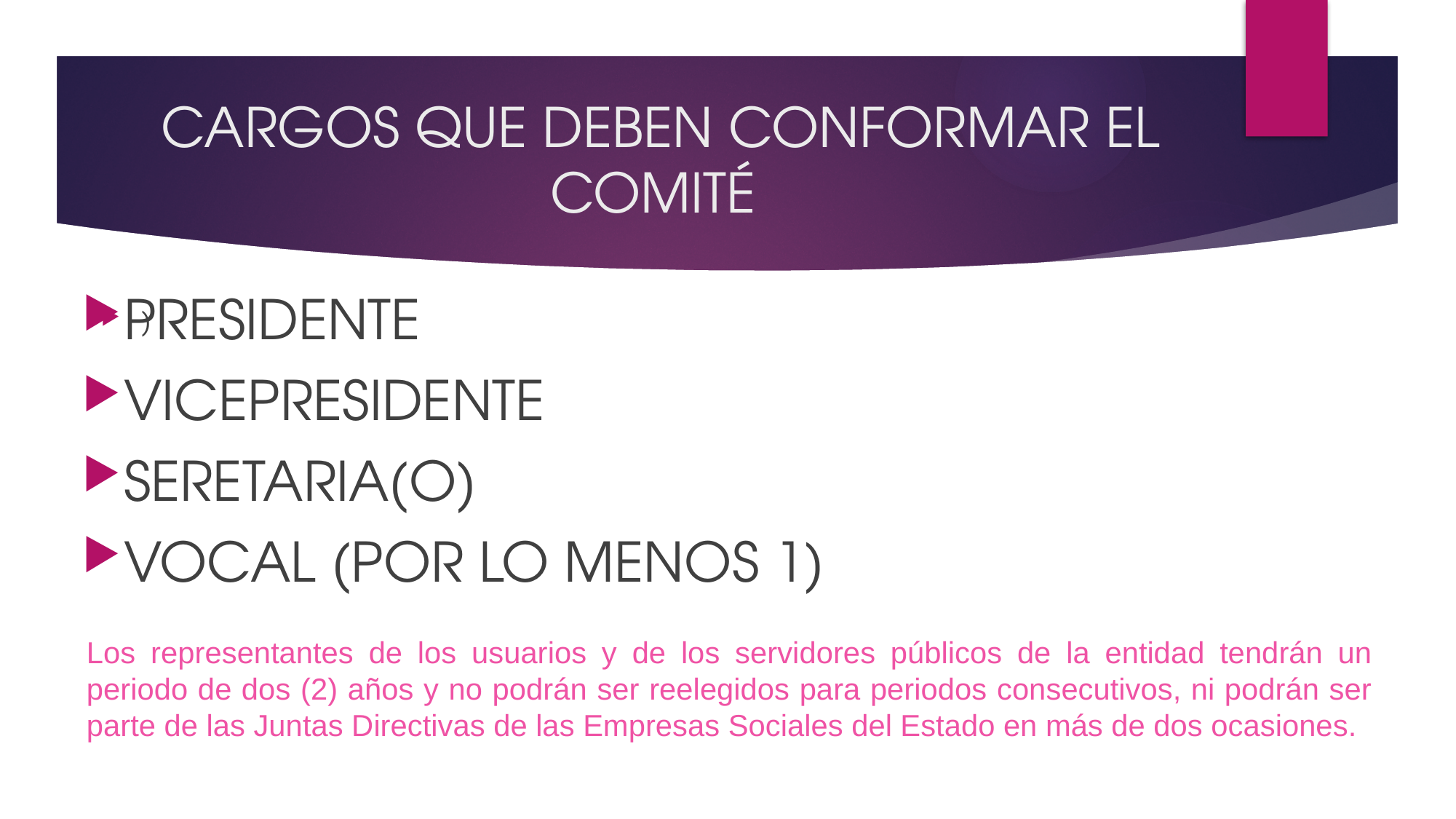

# CARGOS QUE DEBEN CONFORMAR EL COMITÉ
PRESIDENTE
VICEPRESIDENTE
SERETARIA(O)
VOCAL (POR LO MENOS 1)
)

Los representantes de los usuarios y de los servidores públicos de la entidad tendrán un periodo de dos (2) años y no podrán ser reelegidos para periodos consecutivos, ni podrán ser parte de las Juntas Directivas de las Empresas Sociales del Estado en más de dos ocasiones.